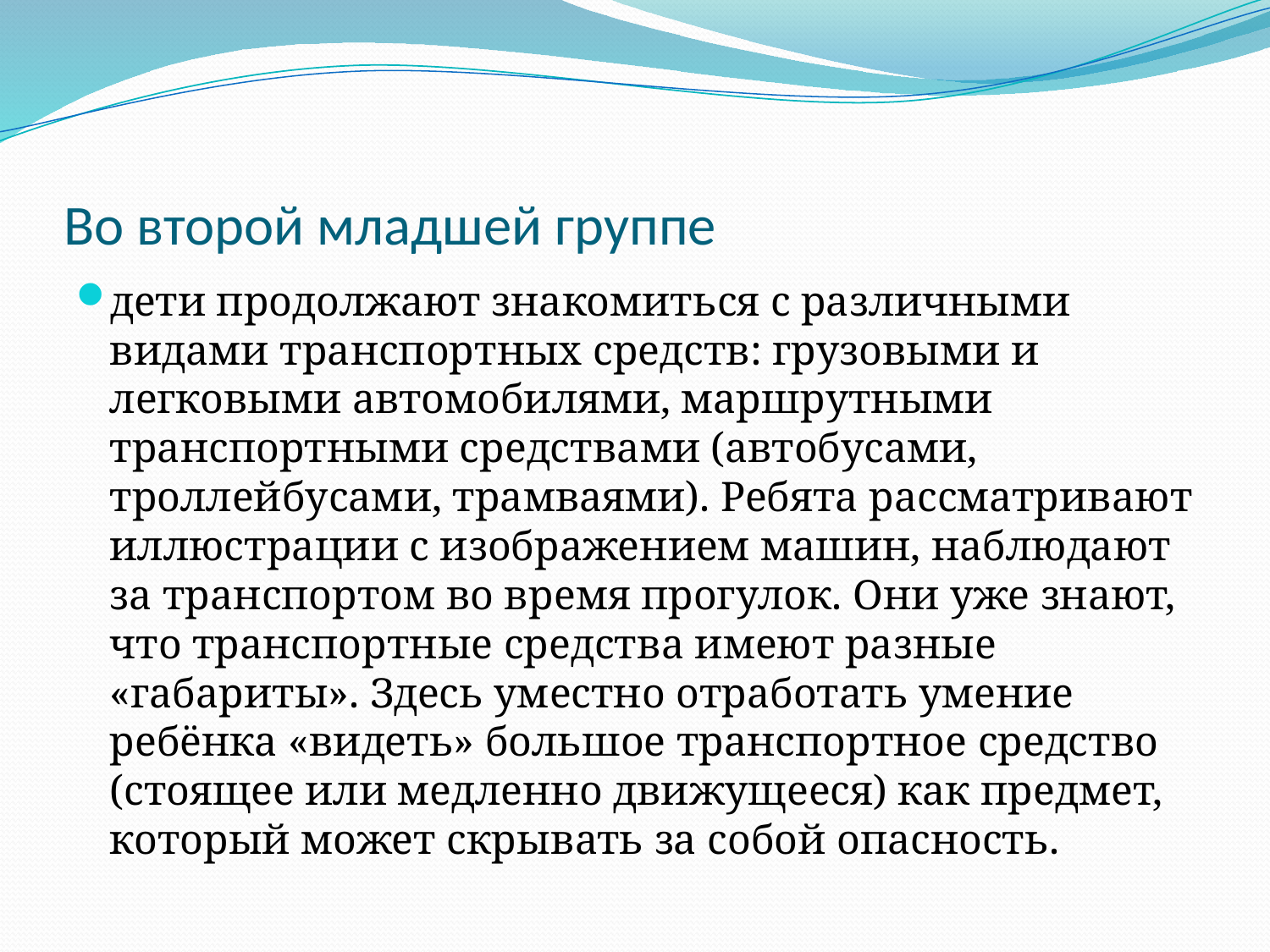

# Во второй младшей группе
дети продолжают знакомиться с различными видами транспортных средств: грузовыми и легковыми автомобилями, маршрутными транспортными средствами (автобусами, троллейбусами, трамваями). Ребята рассматривают иллюстрации с изображением машин, наблюдают за транспортом во время прогулок. Они уже знают, что транспортные средства имеют разные «габариты». Здесь уместно отработать умение ребёнка «видеть» большое транспортное средство (стоящее или медленно движущееся) как предмет, который может скрывать за собой опасность.